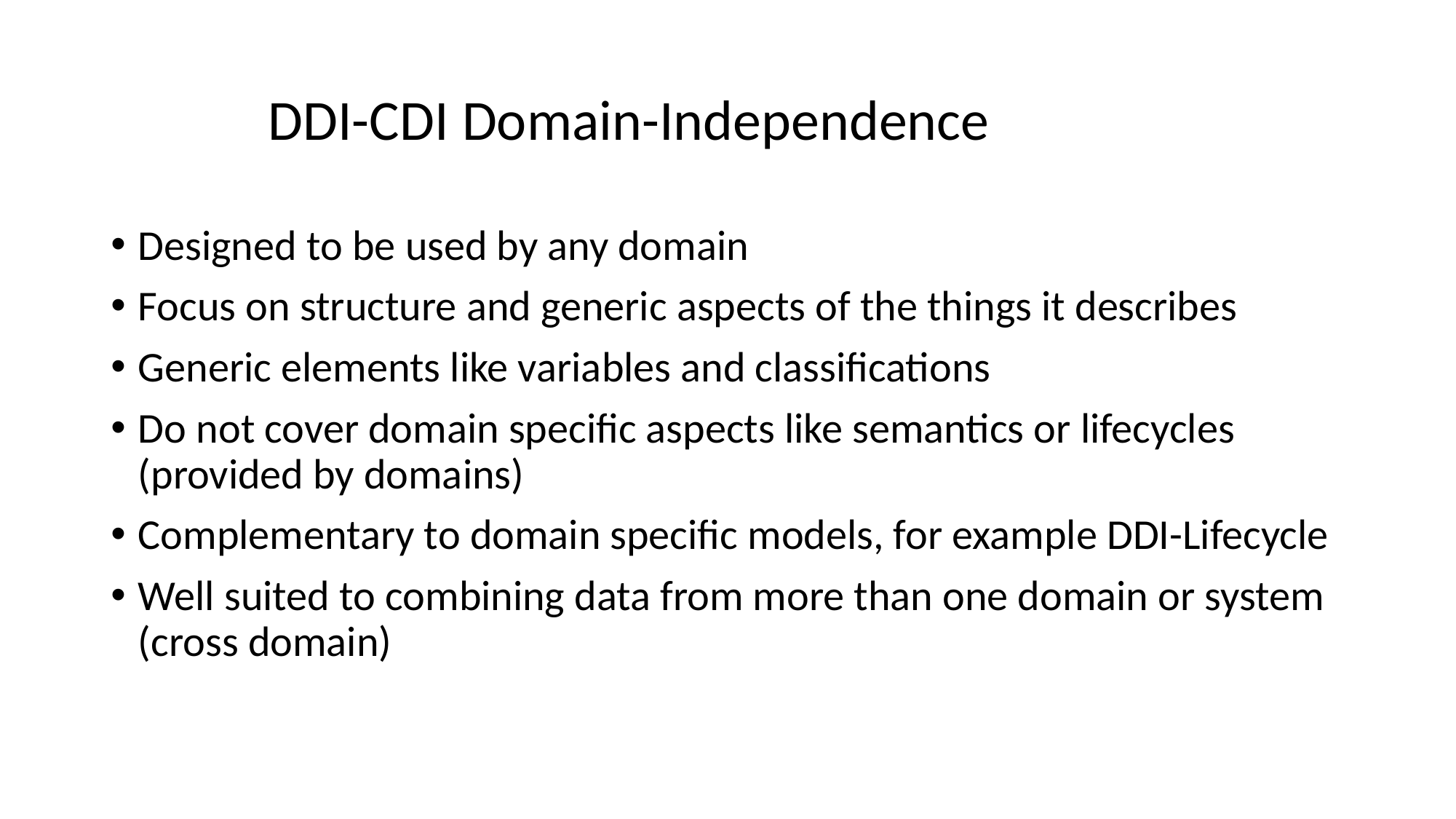

# DDI-CDI Domain-Independence
Designed to be used by any domain
Focus on structure and generic aspects of the things it describes
Generic elements like variables and classifications
Do not cover domain specific aspects like semantics or lifecycles (provided by domains)
Complementary to domain specific models, for example DDI-Lifecycle
Well suited to combining data from more than one domain or system (cross domain)